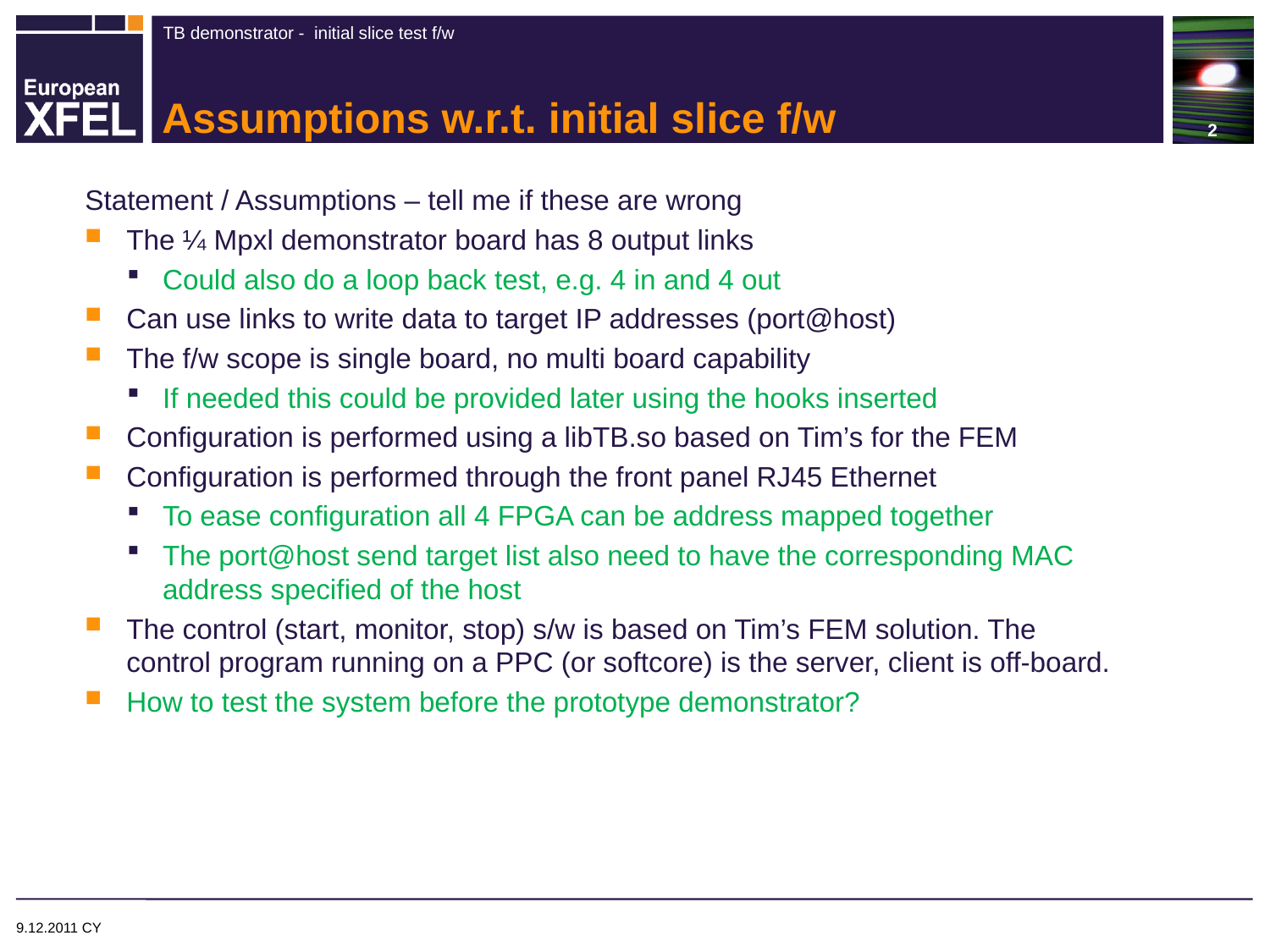

2
# Assumptions w.r.t. initial slice f/w
Statement / Assumptions – tell me if these are wrong
The ¼ Mpxl demonstrator board has 8 output links
Could also do a loop back test, e.g. 4 in and 4 out
Can use links to write data to target IP addresses (port@host)
The f/w scope is single board, no multi board capability
If needed this could be provided later using the hooks inserted
Configuration is performed using a libTB.so based on Tim’s for the FEM
Configuration is performed through the front panel RJ45 Ethernet
To ease configuration all 4 FPGA can be address mapped together
The port@host send target list also need to have the corresponding MAC address specified of the host
The control (start, monitor, stop) s/w is based on Tim’s FEM solution. The control program running on a PPC (or softcore) is the server, client is off-board.
How to test the system before the prototype demonstrator?
9.12.2011 CY